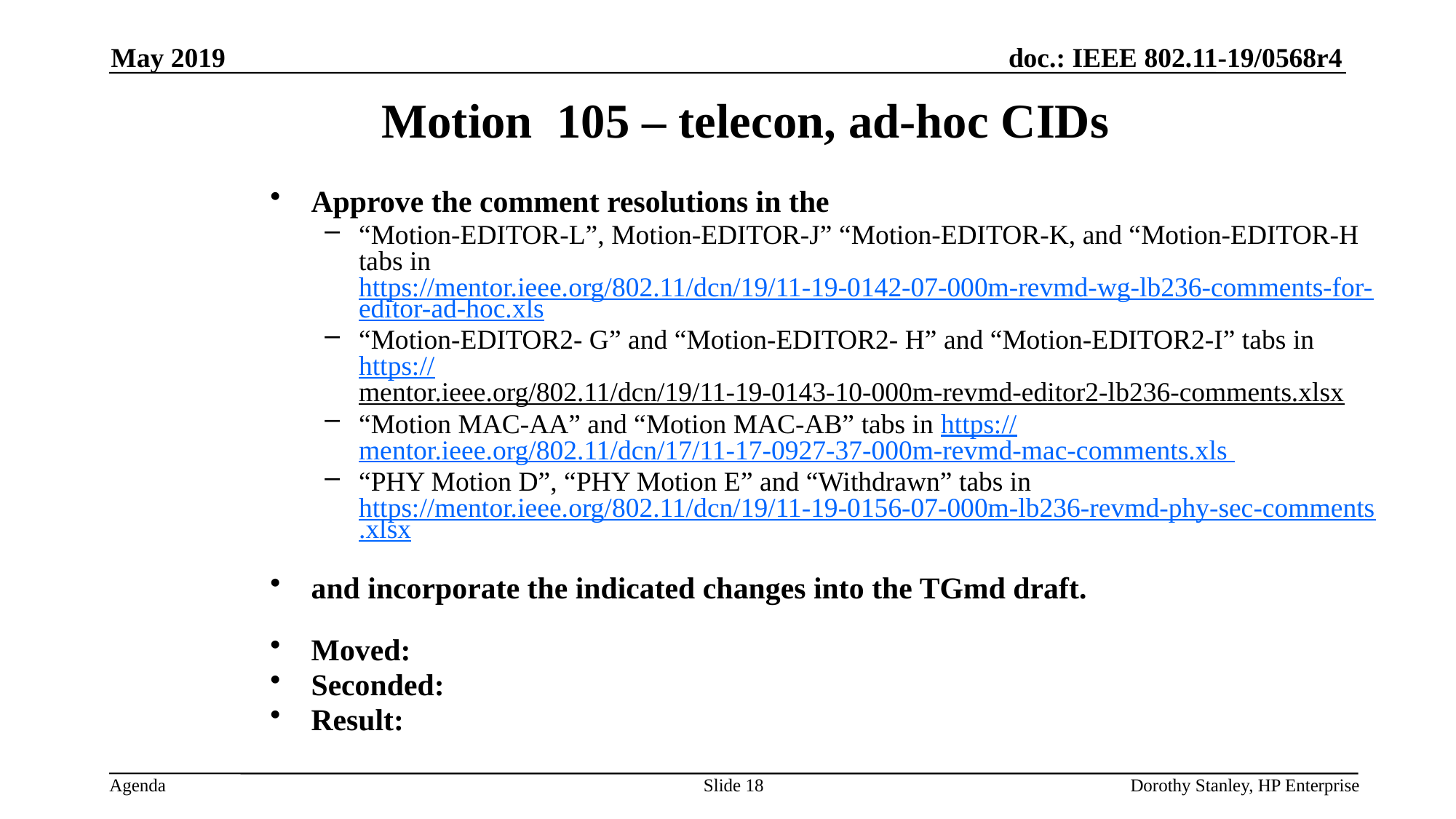

May 2019
Motion  105 – telecon, ad-hoc CIDs
Approve the comment resolutions in the
“Motion-EDITOR-L”, Motion-EDITOR-J” “Motion-EDITOR-K, and “Motion-EDITOR-H tabs in https://mentor.ieee.org/802.11/dcn/19/11-19-0142-07-000m-revmd-wg-lb236-comments-for-editor-ad-hoc.xls
“Motion-EDITOR2- G” and “Motion-EDITOR2- H” and “Motion-EDITOR2-I” tabs in https://mentor.ieee.org/802.11/dcn/19/11-19-0143-10-000m-revmd-editor2-lb236-comments.xlsx
“Motion MAC-AA” and “Motion MAC-AB” tabs in https://mentor.ieee.org/802.11/dcn/17/11-17-0927-37-000m-revmd-mac-comments.xls
“PHY Motion D”, “PHY Motion E” and “Withdrawn” tabs in https://mentor.ieee.org/802.11/dcn/19/11-19-0156-07-000m-lb236-revmd-phy-sec-comments.xlsx
and incorporate the indicated changes into the TGmd draft.
Moved:
Seconded:
Result:

Slide 18
Dorothy Stanley, HP Enterprise